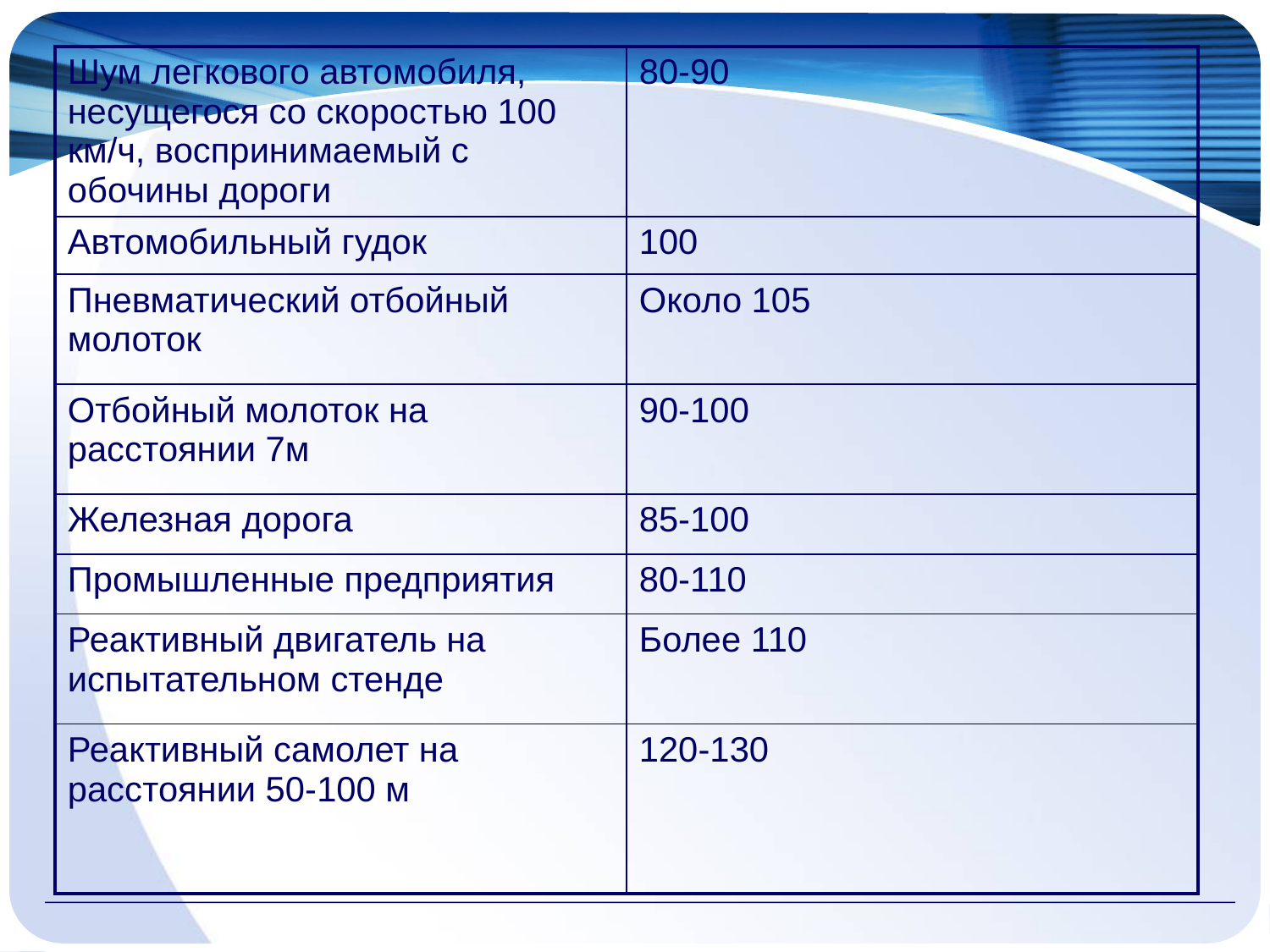

| Шум легкового автомобиля, несущегося со скоростью 100 км/ч, воспринимаемый с обочины дороги | 80-90 |
| --- | --- |
| Автомобильный гудок | 100 |
| Пневматический отбойный молоток | Около 105 |
| Отбойный молоток на расстоянии 7м | 90-100 |
| Железная дорога | 85-100 |
| Промышленные предприятия | 80-110 |
| Реактивный двигатель на испытательном стенде | Более 110 |
| Реактивный самолет на расстоянии 50-100 м | 120-130 |